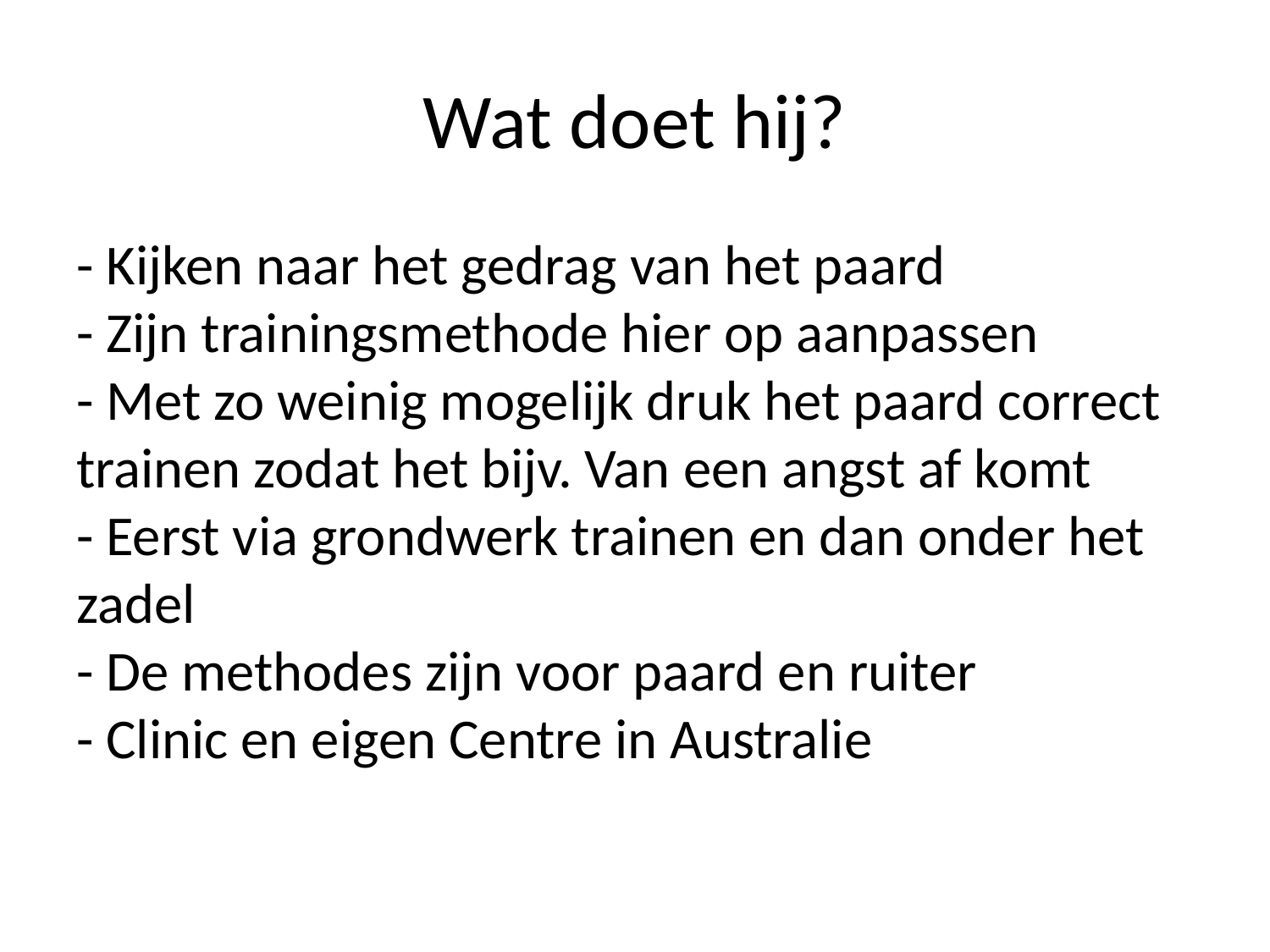

# Wat doet hij?
- Kijken naar het gedrag van het paard
- Zijn trainingsmethode hier op aanpassen
- Met zo weinig mogelijk druk het paard correct trainen zodat het bijv. Van een angst af komt
- Eerst via grondwerk trainen en dan onder het zadel
- De methodes zijn voor paard en ruiter
- Clinic en eigen Centre in Australie